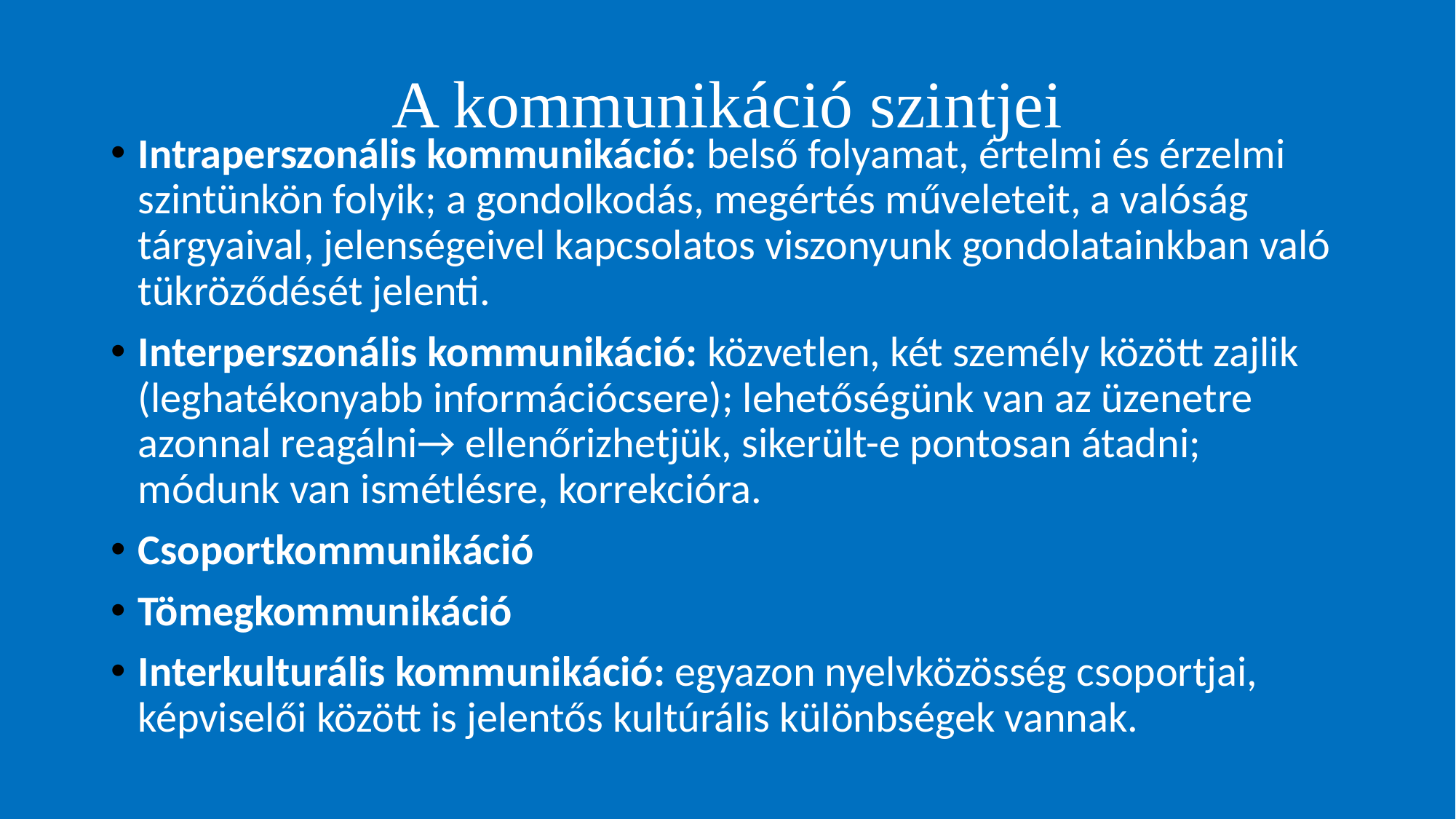

# A kommunikáció szintjei
Intraperszonális kommunikáció: belső folyamat, értelmi és érzelmi szintünkön folyik; a gondolkodás, megértés műveleteit, a valóság tárgyaival, jelenségeivel kapcsolatos viszonyunk gondolatainkban való tükröződését jelenti.
Interperszonális kommunikáció: közvetlen, két személy között zajlik (leghatékonyabb információcsere); lehetőségünk van az üzenetre azonnal reagálni→ ellenőrizhetjük, sikerült-e pontosan átadni; módunk van ismétlésre, korrekcióra.
Csoportkommunikáció
Tömegkommunikáció
Interkulturális kommunikáció: egyazon nyelvközösség csoportjai, képviselői között is jelentős kultúrális különbségek vannak.